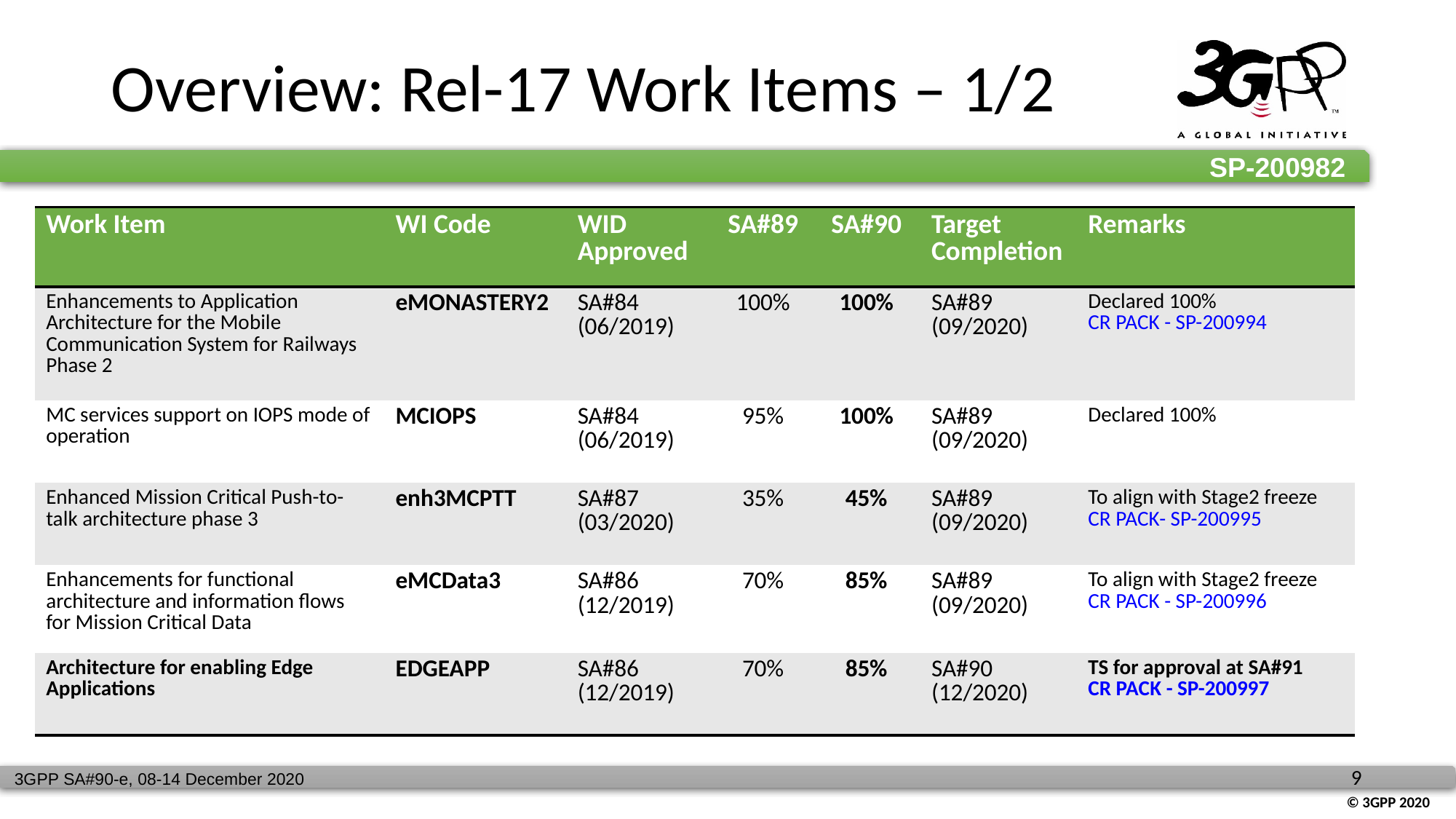

# Overview: Rel-17 Work Items – 1/2
| Work Item | WI Code | WID Approved | SA#89 | SA#90 | Target Completion | Remarks |
| --- | --- | --- | --- | --- | --- | --- |
| Enhancements to Application Architecture for the Mobile Communication System for Railways Phase 2 | eMONASTERY2 | SA#84 (06/2019) | 100% | 100% | SA#89 (09/2020) | Declared 100% CR PACK - SP-200994 |
| MC services support on IOPS mode of operation | MCIOPS | SA#84 (06/2019) | 95% | 100% | SA#89 (09/2020) | Declared 100% |
| Enhanced Mission Critical Push-to-talk architecture phase 3 | enh3MCPTT | SA#87 (03/2020) | 35% | 45% | SA#89 (09/2020) | To align with Stage2 freeze CR PACK- SP-200995 |
| Enhancements for functional architecture and information flows for Mission Critical Data | eMCData3 | SA#86 (12/2019) | 70% | 85% | SA#89 (09/2020) | To align with Stage2 freeze CR PACK - SP-200996 |
| Architecture for enabling Edge Applications | EDGEAPP | SA#86 (12/2019) | 70% | 85% | SA#90 (12/2020) | TS for approval at SA#91 CR PACK - SP-200997 |